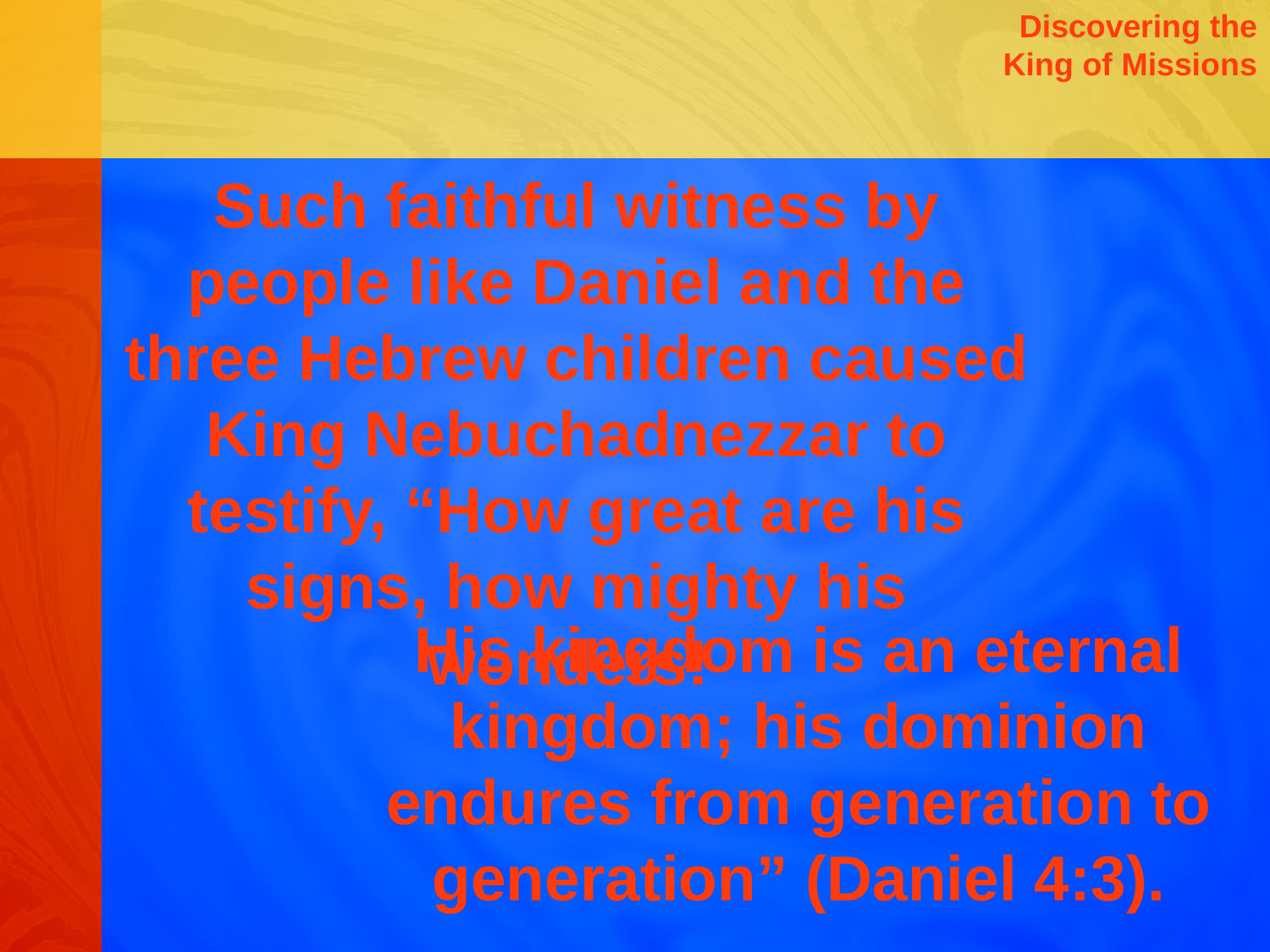

Discovering the King of Missions
Such faithful witness by people like Daniel and the three Hebrew children caused King Nebuchadnezzar to testify, “How great are his signs, how mighty his wonders!
His kingdom is an eternal kingdom; his dominion endures from generation to generation” (Daniel 4:3).